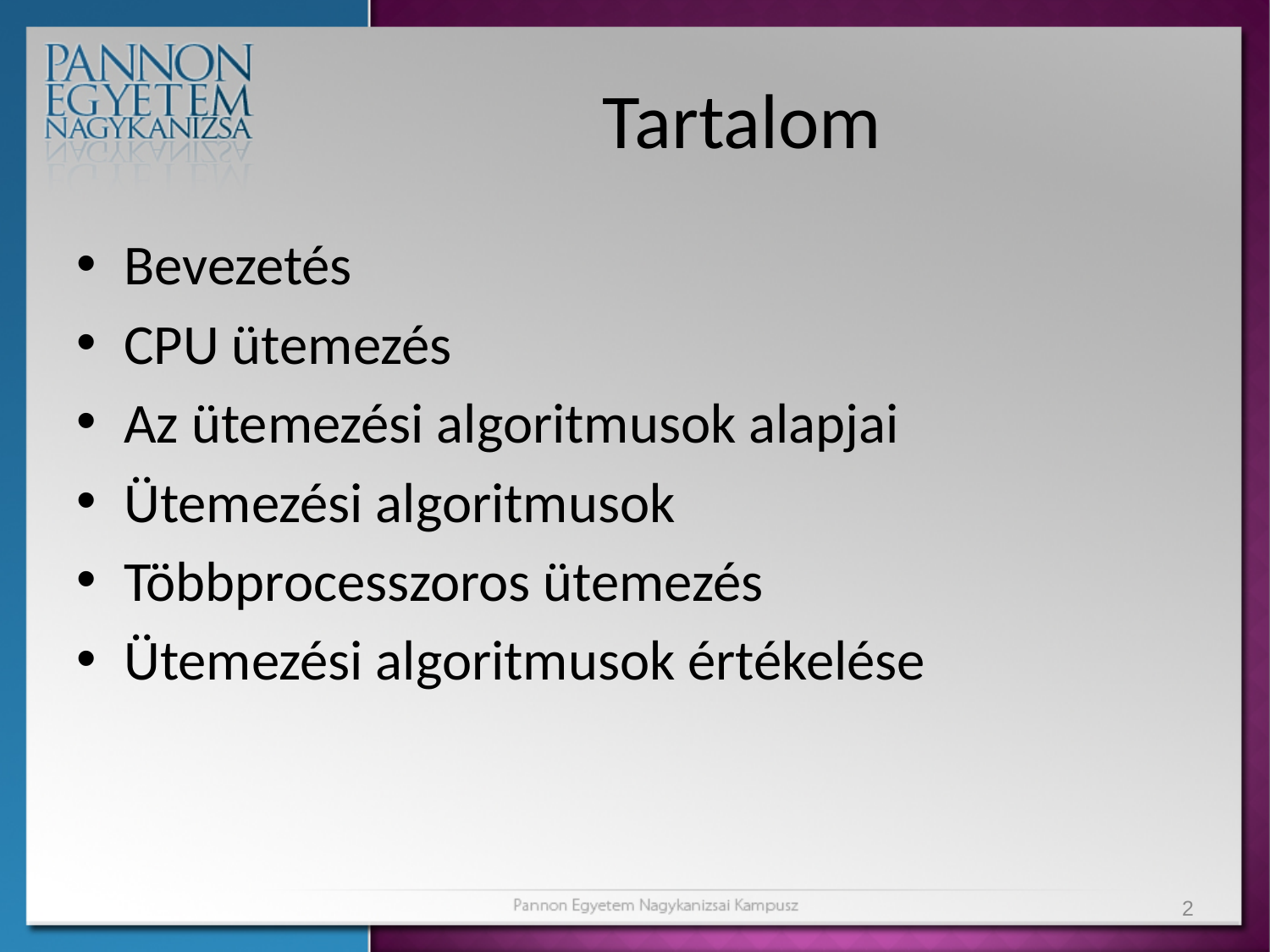

# Tartalom
Bevezetés
CPU ütemezés
Az ütemezési algoritmusok alapjai
Ütemezési algoritmusok
Többprocesszoros ütemezés
Ütemezési algoritmusok értékelése
2